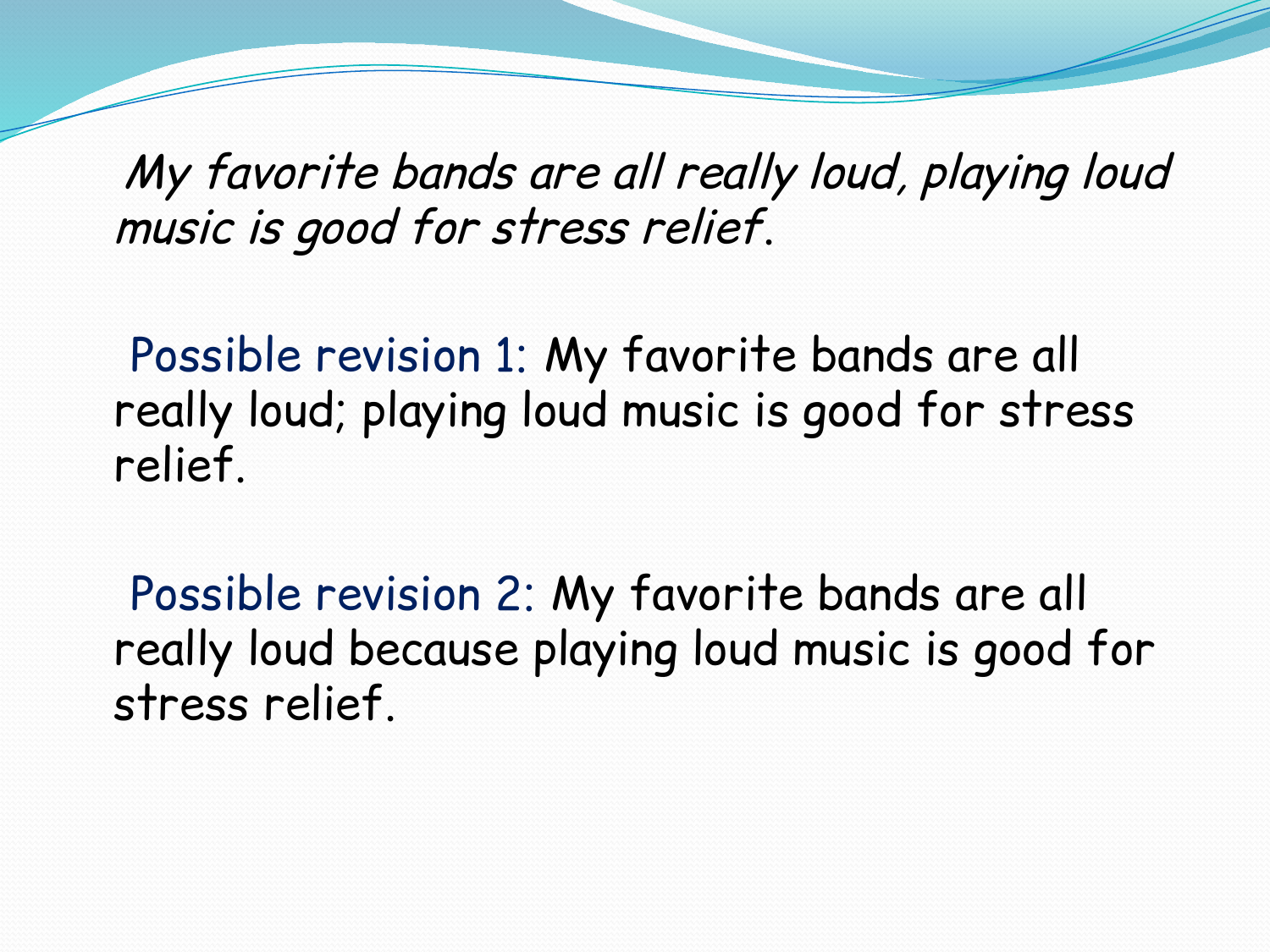

My favorite bands are all really loud, playing loud music is good for stress relief.

    Possible revision 1: My favorite bands are all really loud; playing loud music is good for stress relief.

    Possible revision 2: My favorite bands are all really loud because playing loud music is good for stress relief.